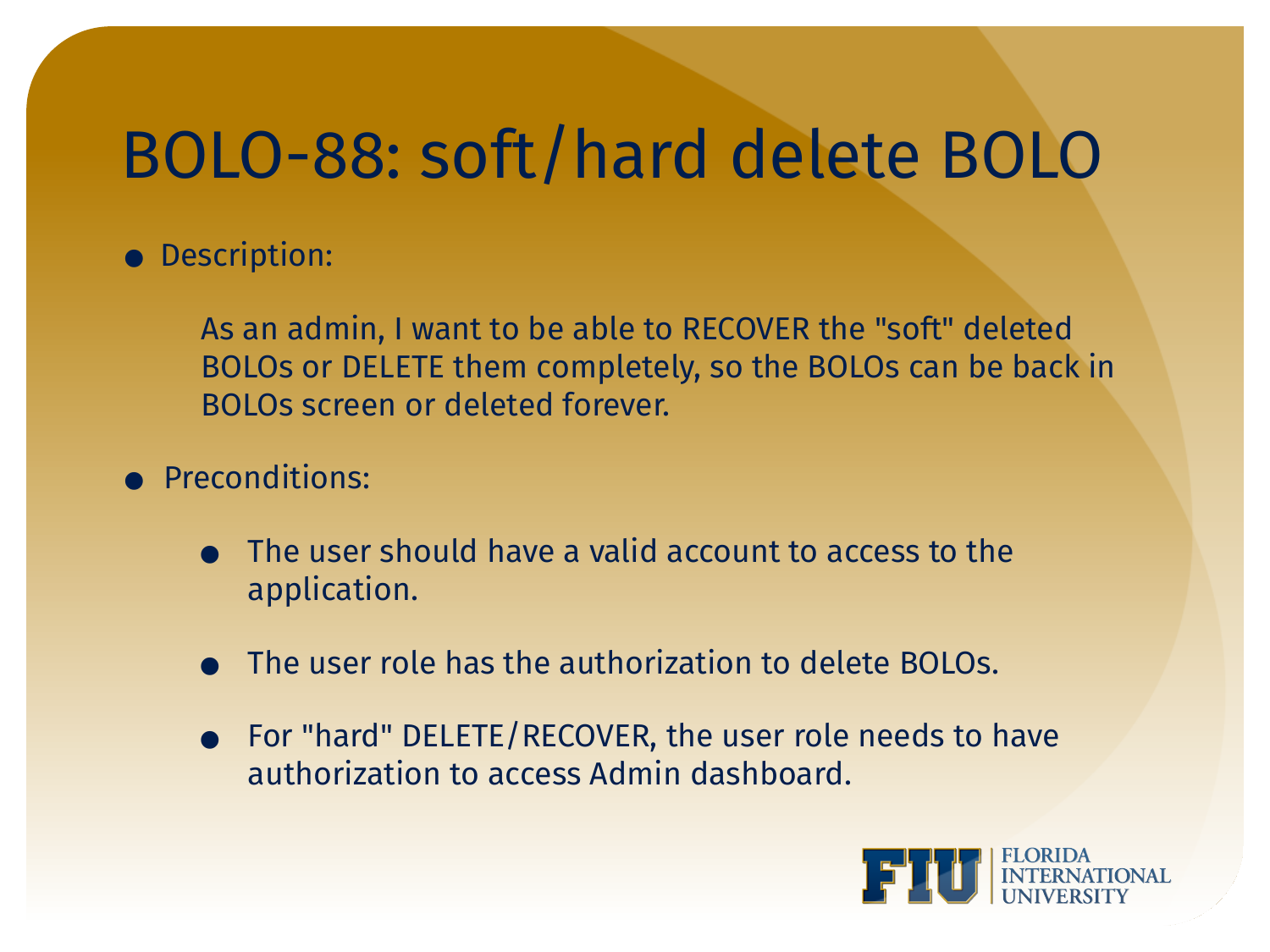

# BOLO-88: soft/hard delete BOLO
Description:
As an admin, I want to be able to RECOVER the "soft" deleted BOLOs or DELETE them completely, so the BOLOs can be back in BOLOs screen or deleted forever.
Preconditions:
The user should have a valid account to access to the application.
The user role has the authorization to delete BOLOs.
For "hard" DELETE/RECOVER, the user role needs to have authorization to access Admin dashboard.